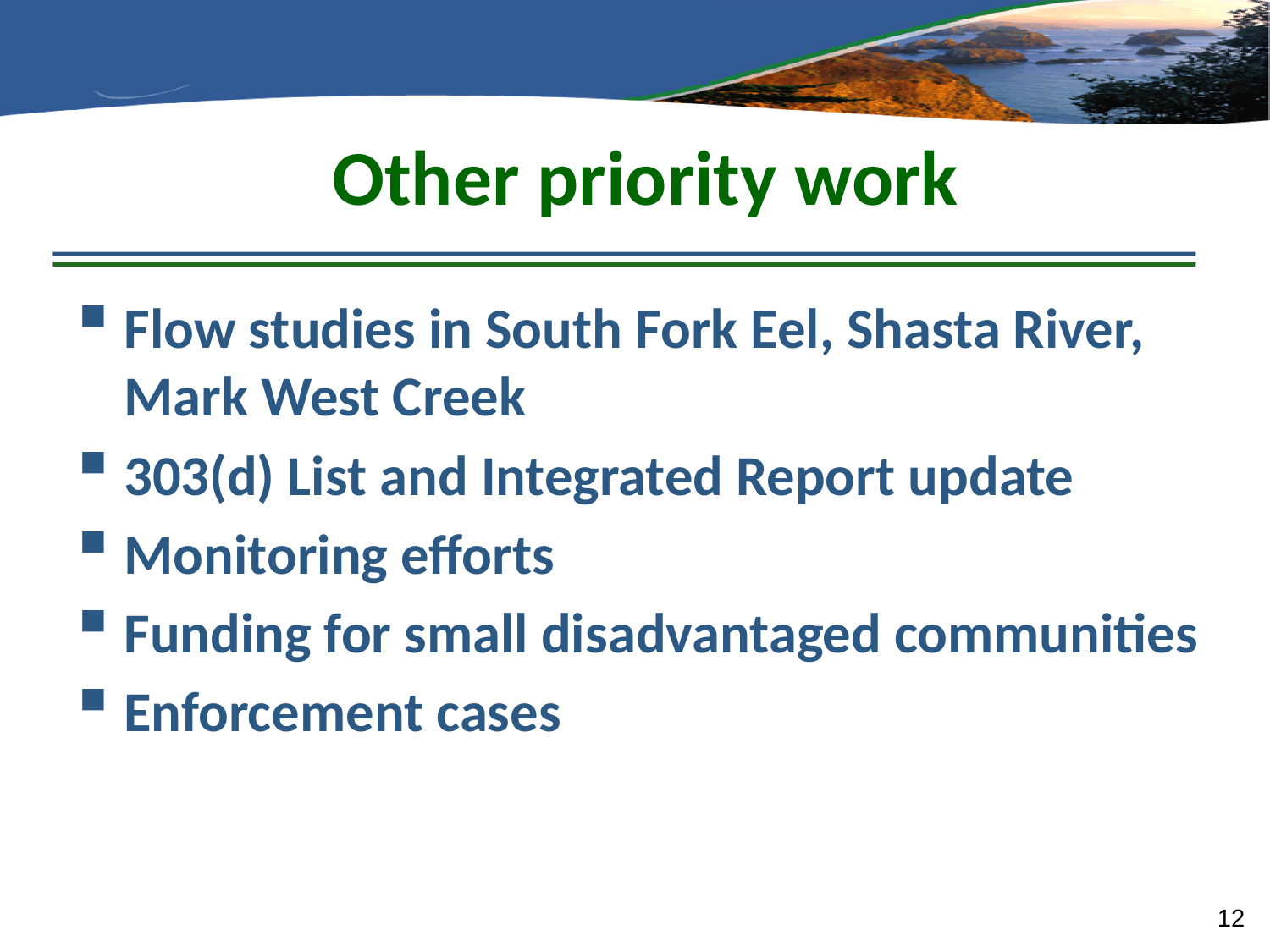

# Other priority work

Flow studies in South Fork Eel, Shasta River, Mark West Creek
303(d) List and Integrated Report update
Monitoring efforts
Funding for small disadvantaged communities
Enforcement cases
12